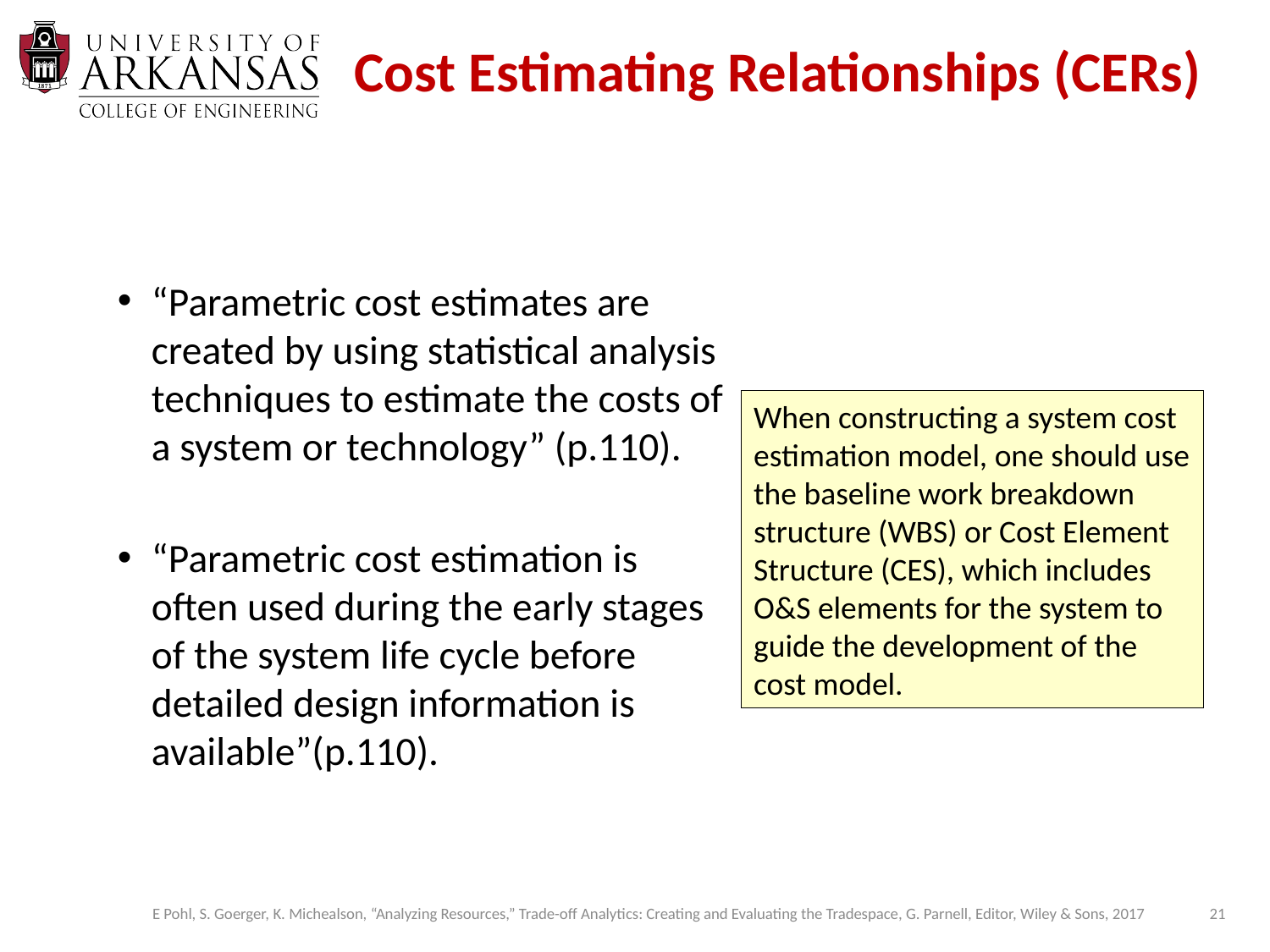

# Cost Estimating Relationships (CERs)
“Parametric cost estimates are created by using statistical analysis techniques to estimate the costs of a system or technology” (p.110).

“Parametric cost estimation is often used during the early stages of the system life cycle before detailed design information is available”(p.110).

When constructing a system cost estimation model, one should use the baseline work breakdown structure (WBS) or Cost Element Structure (CES), which includes O&S elements for the system to guide the development of the cost model.
21
E Pohl, S. Goerger, K. Michealson, “Analyzing Resources,” Trade-off Analytics: Creating and Evaluating the Tradespace, G. Parnell, Editor, Wiley & Sons, 2017